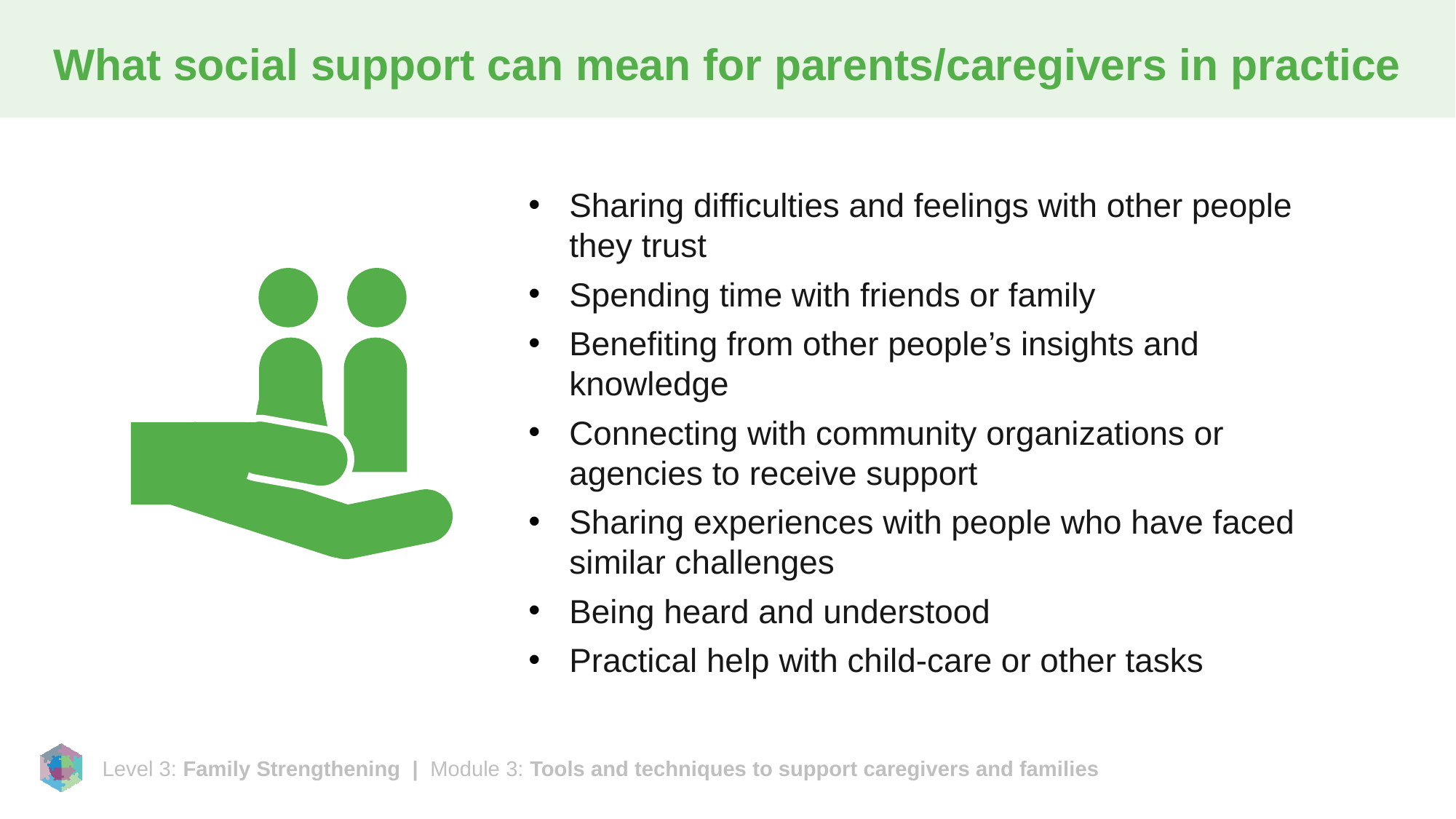

# What social support can mean for parents/caregivers in practice
Sharing difficulties and feelings with other people they trust
Spending time with friends or family
Benefiting from other people’s insights and knowledge
Connecting with community organizations or agencies to receive support
Sharing experiences with people who have faced similar challenges
Being heard and understood
Practical help with child-care or other tasks